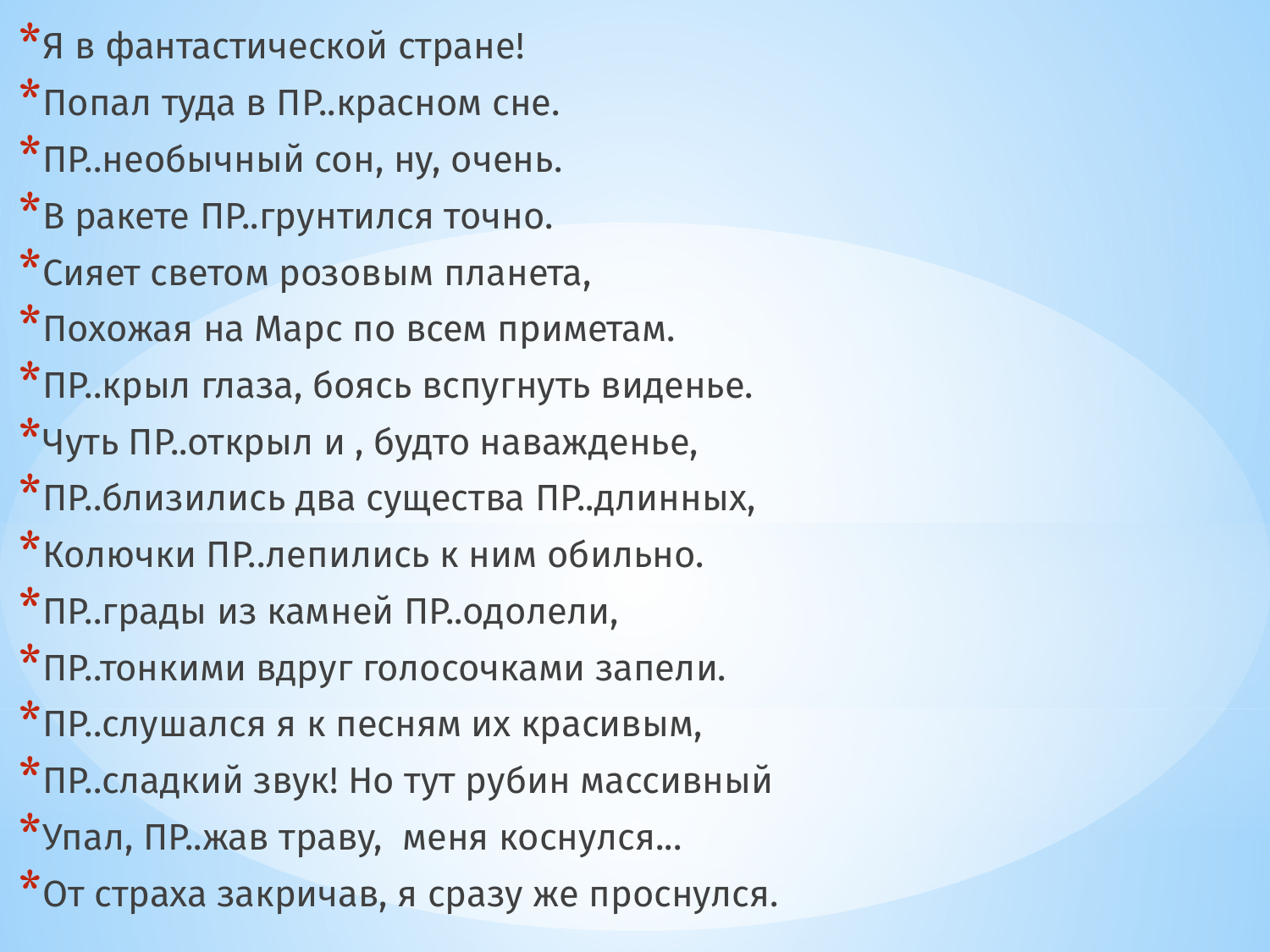

Я в фантастической стране!
Попал туда в ПР..красном сне.
ПР..необычный сон, ну, очень.
В ракете ПР..грунтился точно.
Сияет светом розовым планета,
Похожая на Марс по всем приметам.
ПР..крыл глаза, боясь вспугнуть виденье.
Чуть ПР..открыл и , будто наважденье,
ПР..близились два существа ПР..длинных,
Колючки ПР..лепились к ним обильно.
ПР..грады из камней ПР..одолели,
ПР..тонкими вдруг голосочками запели.
ПР..слушался я к песням их красивым,
ПР..сладкий звук! Но тут рубин массивный
Упал, ПР..жав траву,  меня коснулся...
От страха закричав, я сразу же проснулся.